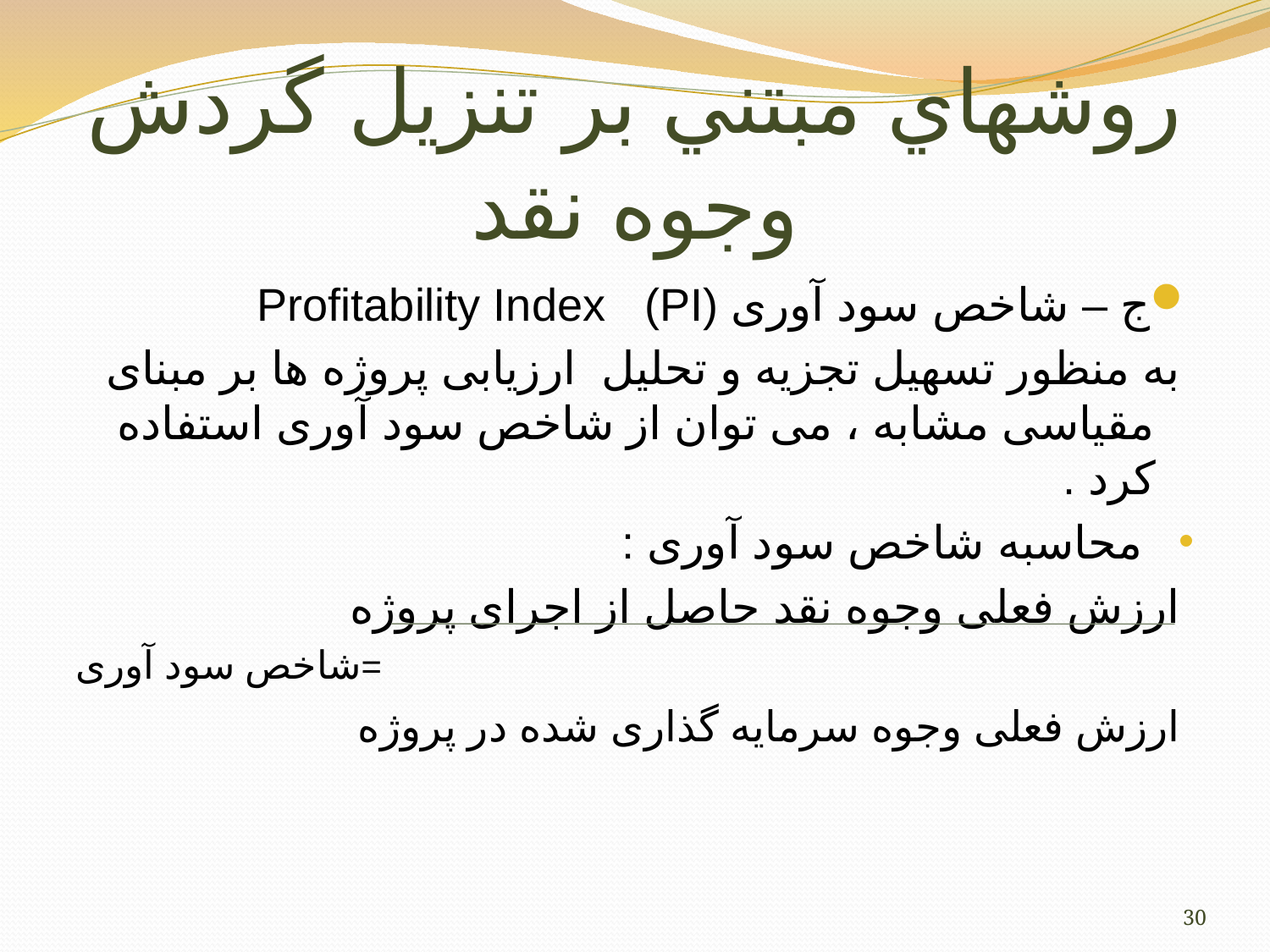

# روشهاي مبتني بر تنزيل گردش وجوه نقد
ج – شاخص سود آوری Profitability Index   (PI)
 به منظور تسهیل تجزیه و تحلیل  ارزیابی پروژه ها بر مبنای مقیاسی مشابه ، می توان از شاخص سود آوری استفاده کرد .
 محاسبه شاخص سود آوری :
 ارزش فعلی وجوه نقد حاصل از اجرای پروژه
 =شاخص سود آوری
 ارزش فعلی وجوه سرمایه گذاری شده در پروژه

30